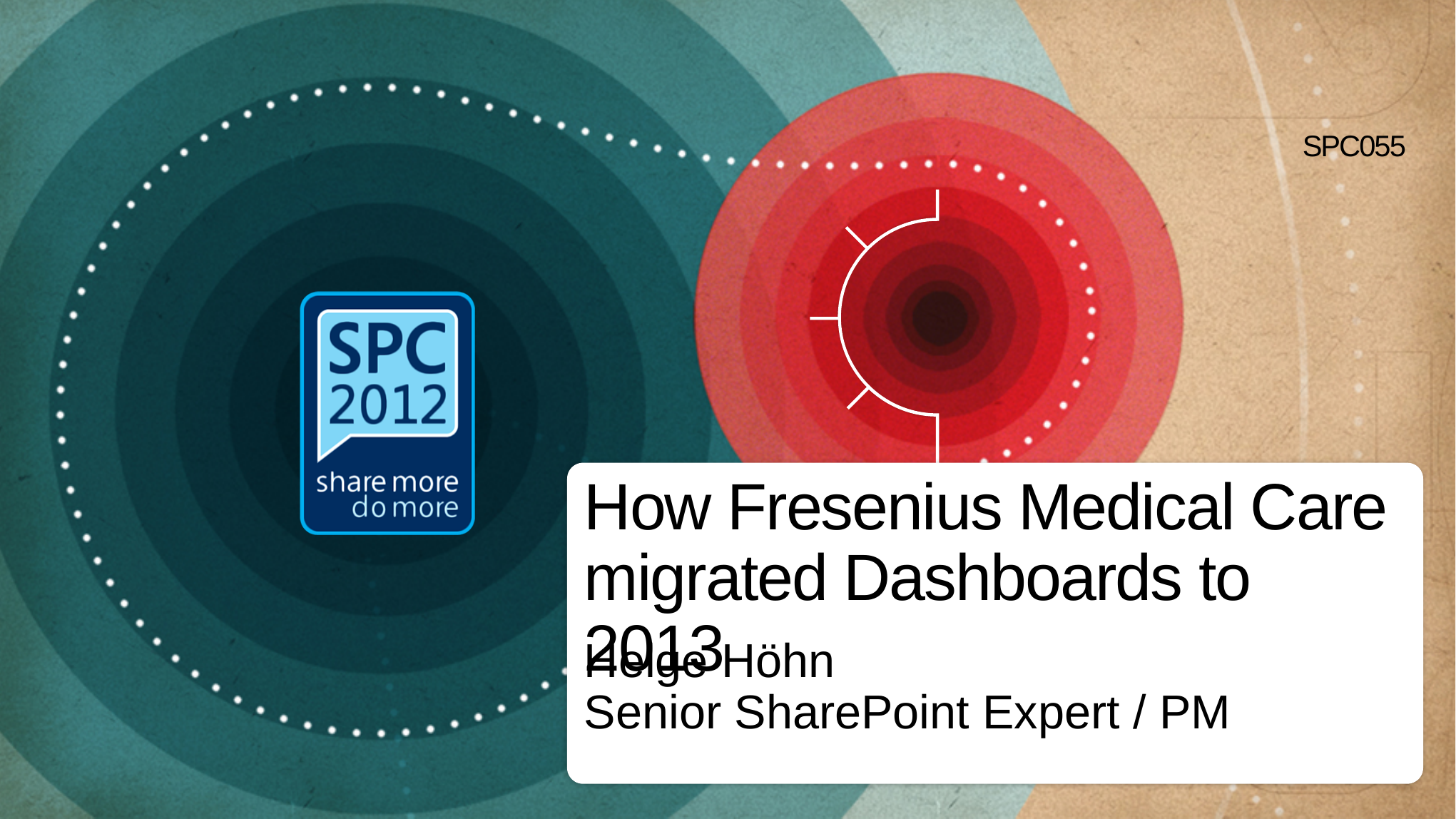

SPC055
# How Fresenius Medical Care migrated Dashboards to 2013
Helge Höhn
Senior SharePoint Expert / PM